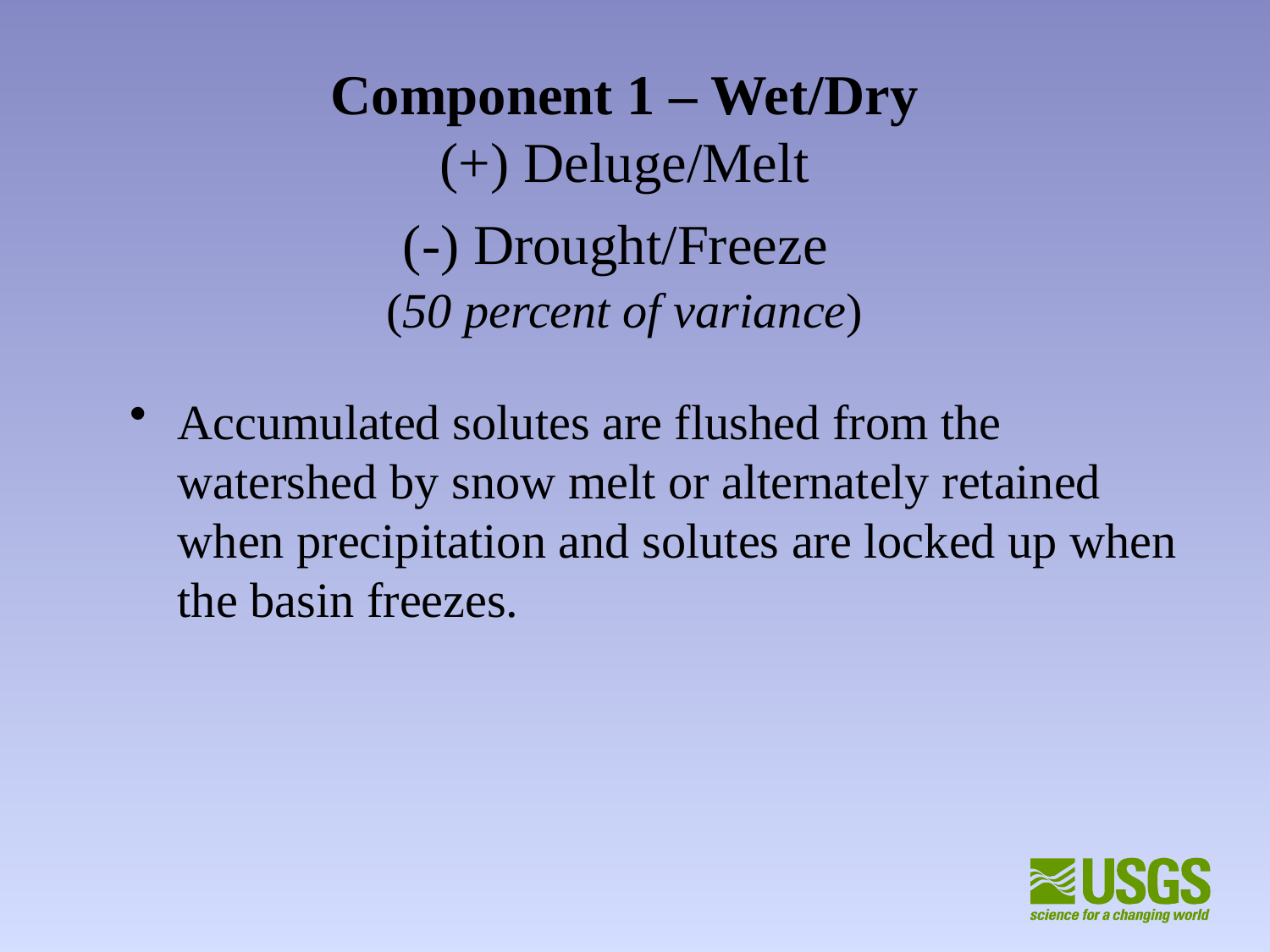

# Component 1 – Wet/Dry (+) Deluge/Melt (-) Drought/Freeze (50 percent of variance)
Accumulated solutes are flushed from the watershed by snow melt or alternately retained when precipitation and solutes are locked up when the basin freezes.